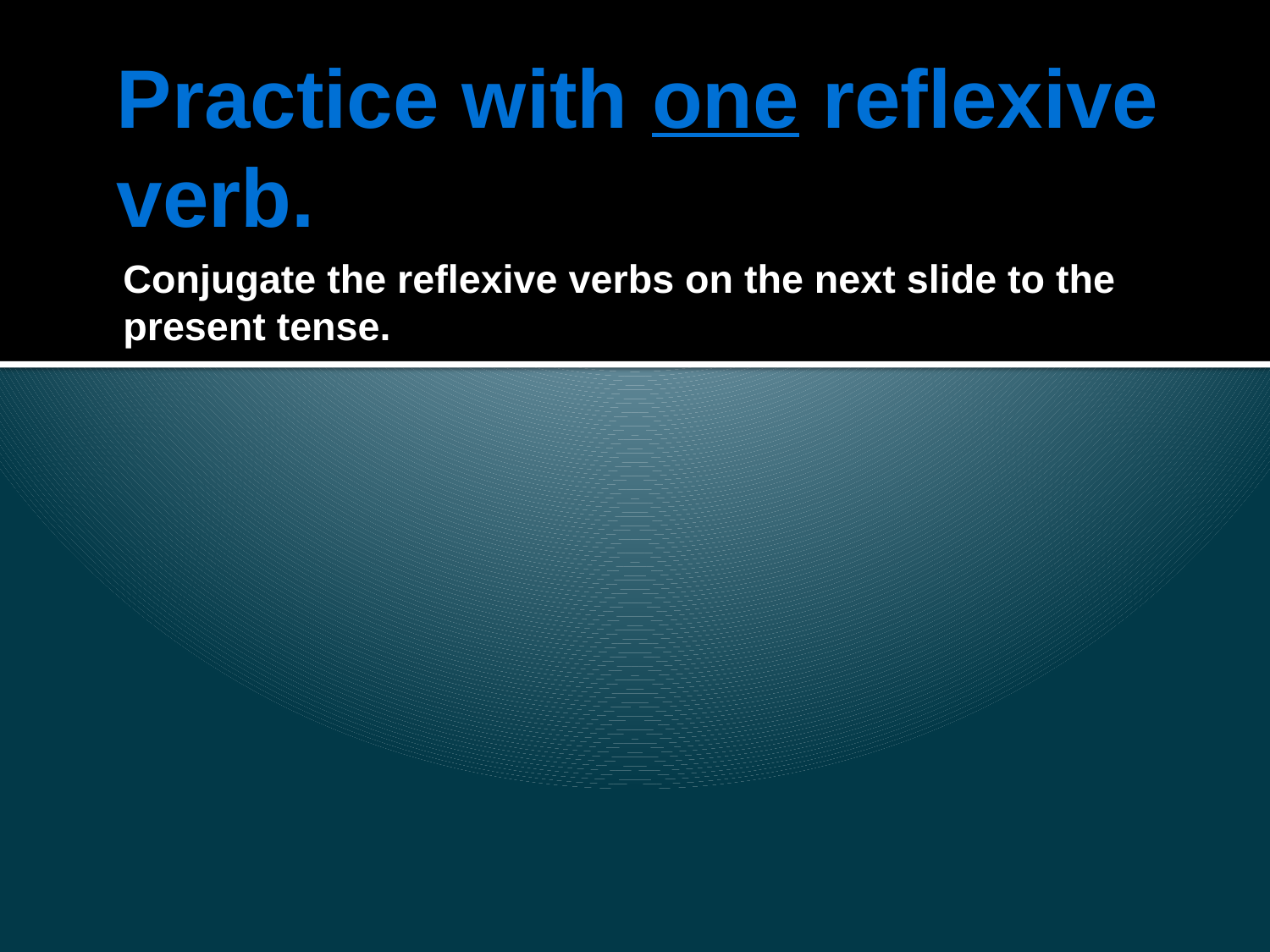

# Practice with one reflexive verb.
Conjugate the reflexive verbs on the next slide to the present tense.